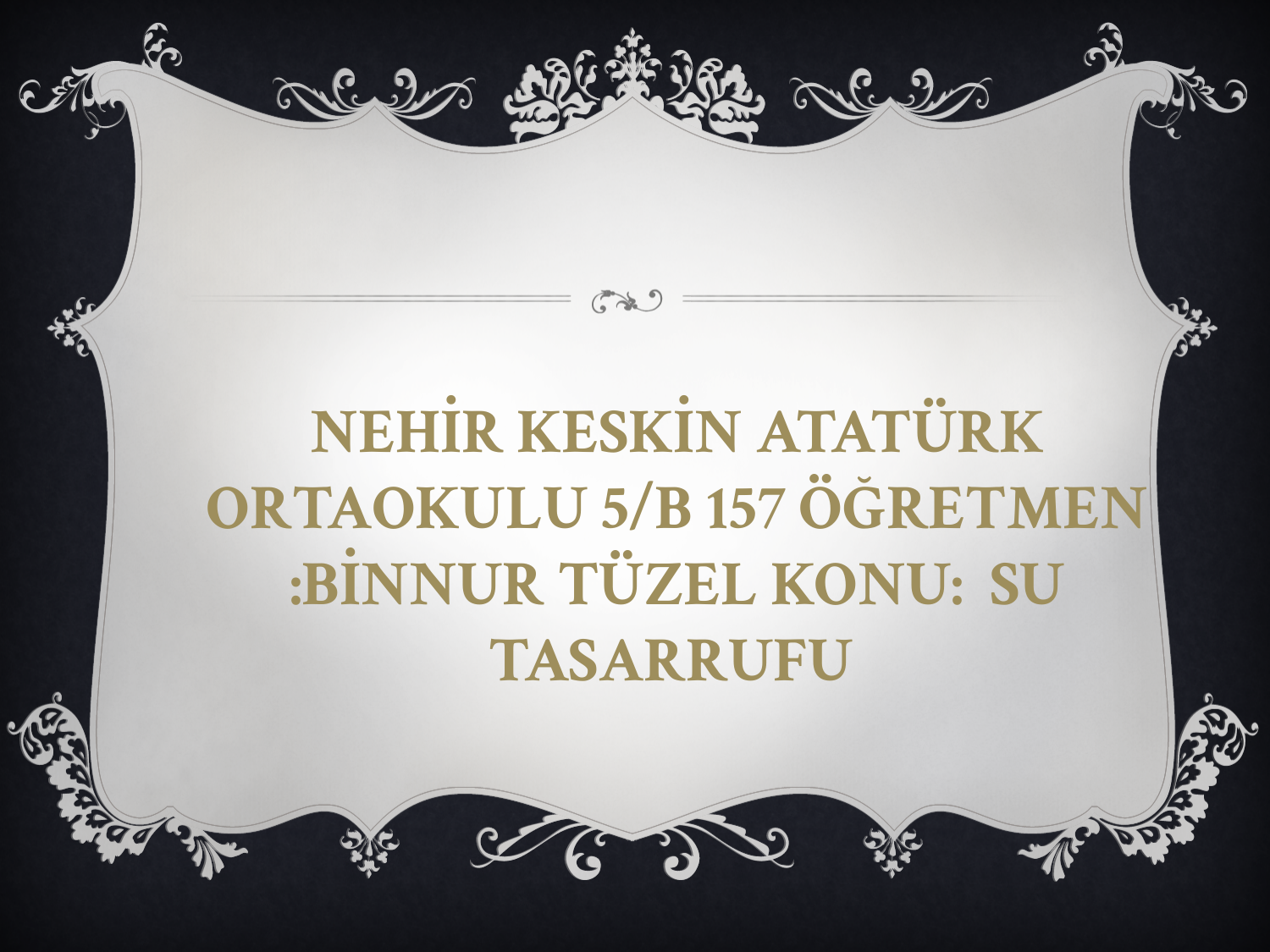

# Nehir keskin atatürk ortaokulu 5/b 157 öğretmen :binnur tüzel konu:  su tasarrufu